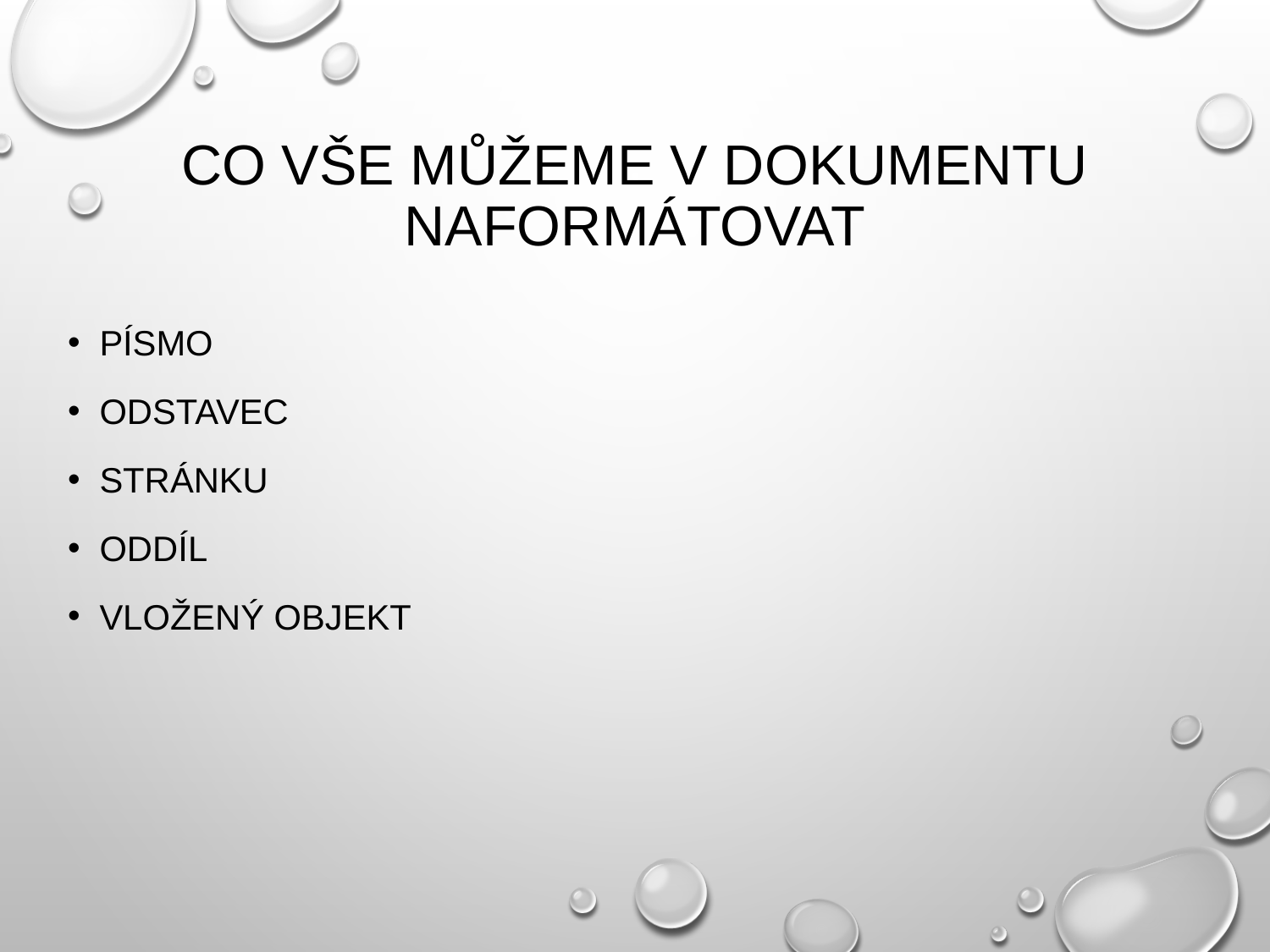

# Co vše můžeme v dokumentu naformátovat
Písmo
Odstavec
Stránku
Oddíl
Vložený objekt